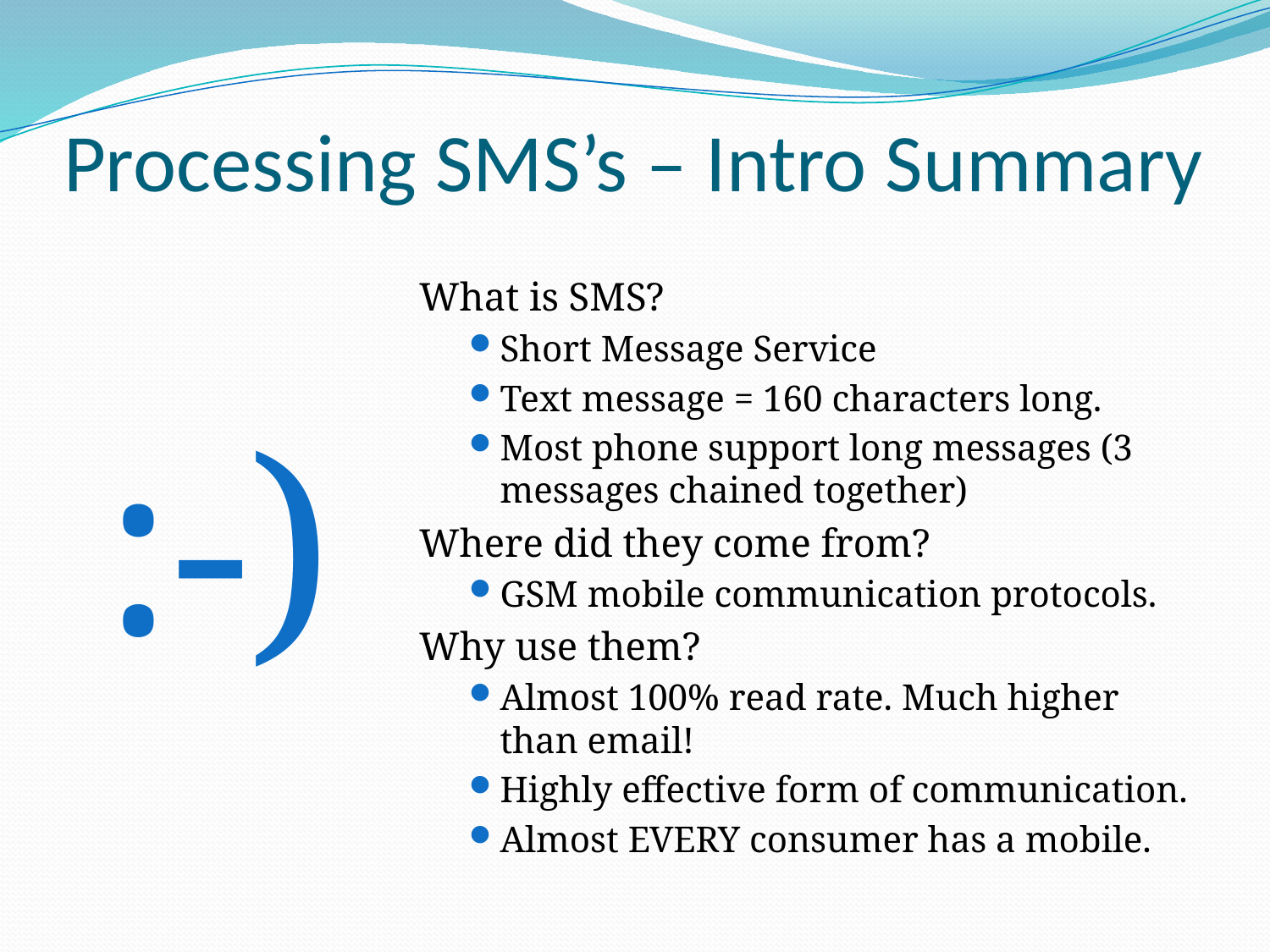

# Processing SMS’s – Intro Summary
What is SMS?
Short Message Service
Text message = 160 characters long.
Most phone support long messages (3 messages chained together)
Where did they come from?
GSM mobile communication protocols.
Why use them?
Almost 100% read rate. Much higher than email!
Highly effective form of communication.
Almost EVERY consumer has a mobile.
:-)